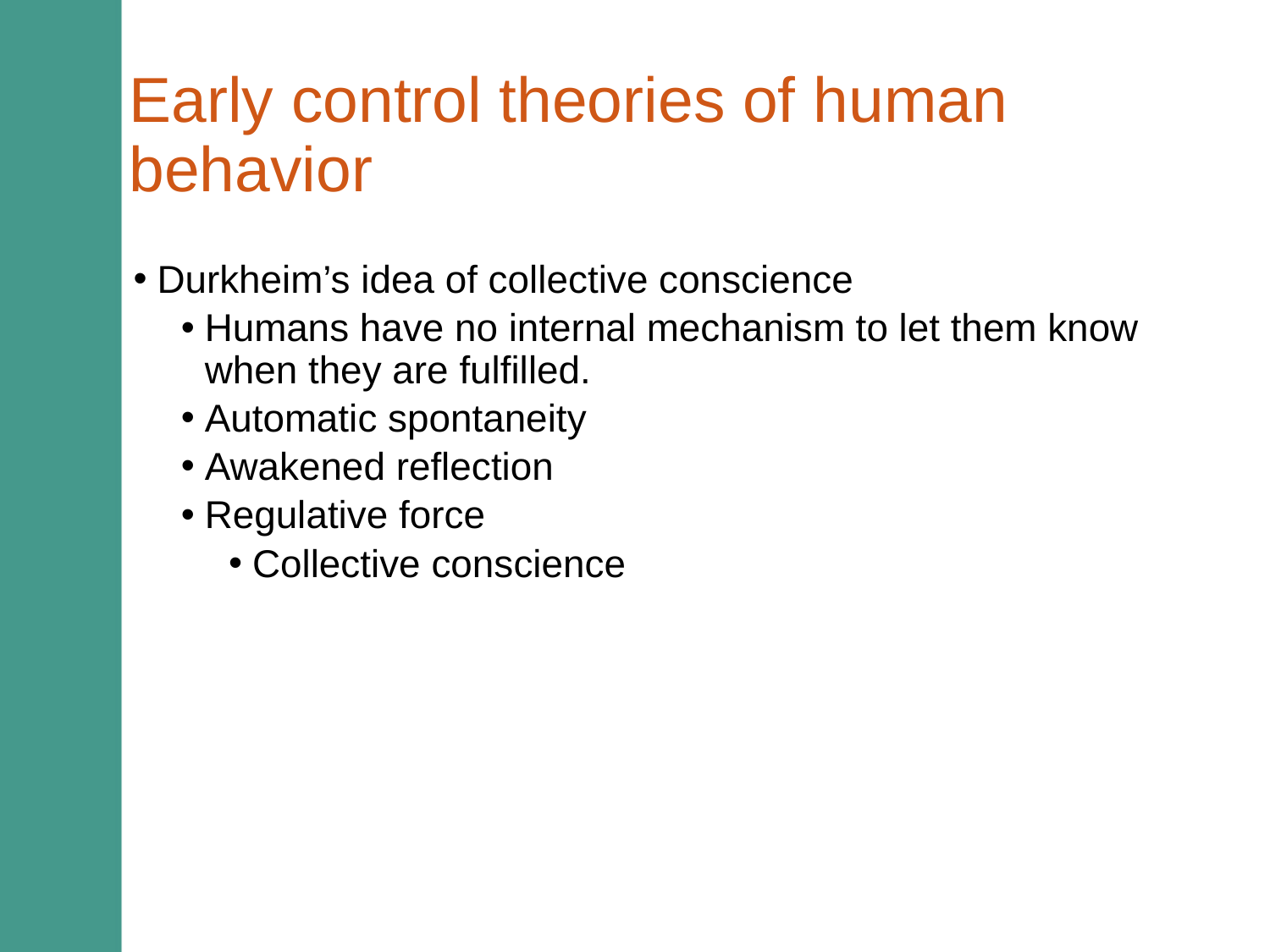

# Early control theories of human behavior
Durkheim’s idea of collective conscience
Humans have no internal mechanism to let them know when they are fulfilled.
Automatic spontaneity
Awakened reflection
Regulative force
Collective conscience